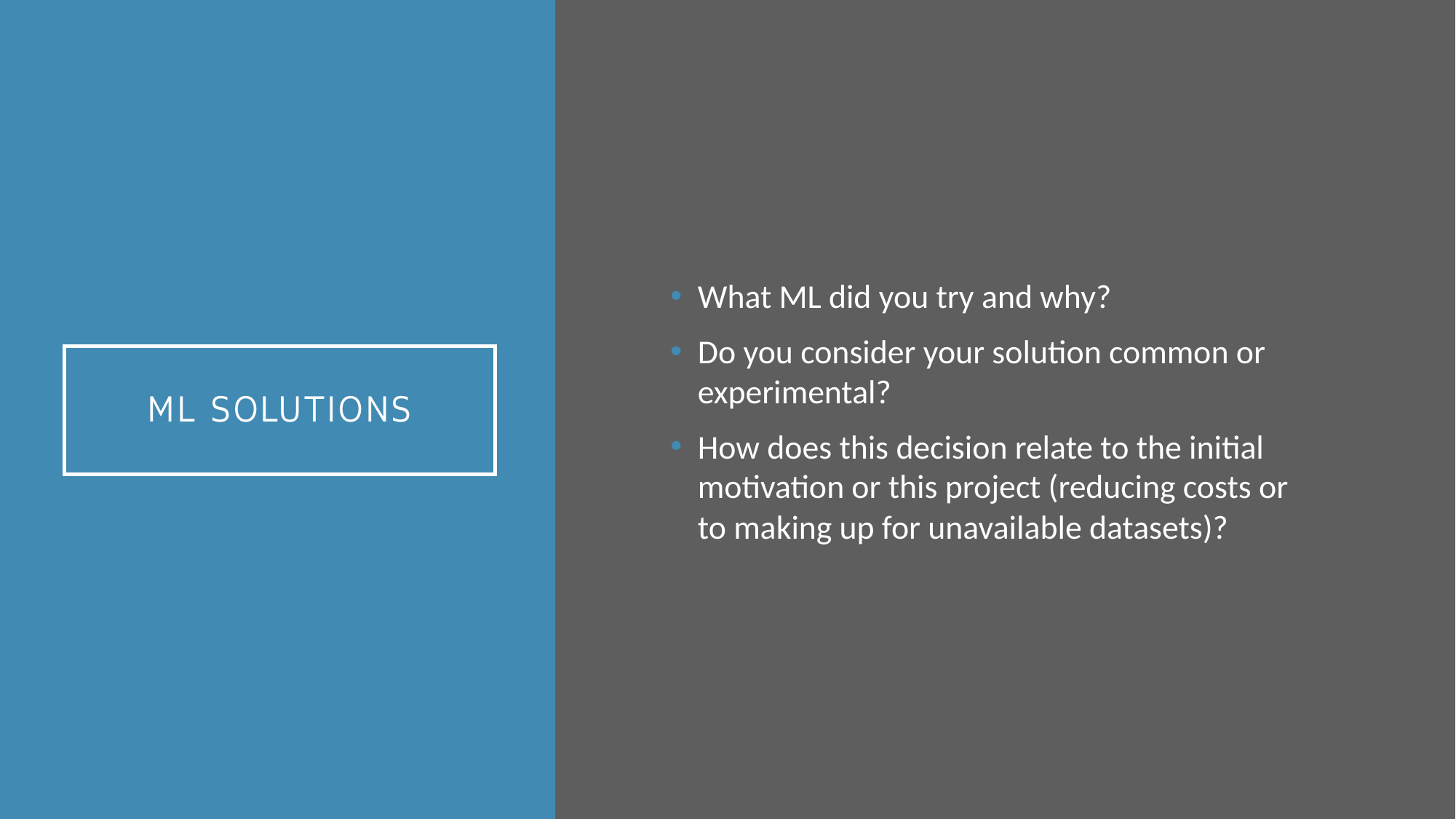

What ML did you try and why?
Do you consider your solution common or experimental?
How does this decision relate to the initial motivation or this project (reducing costs or to making up for unavailable datasets)?
# ML SOLUTIONS